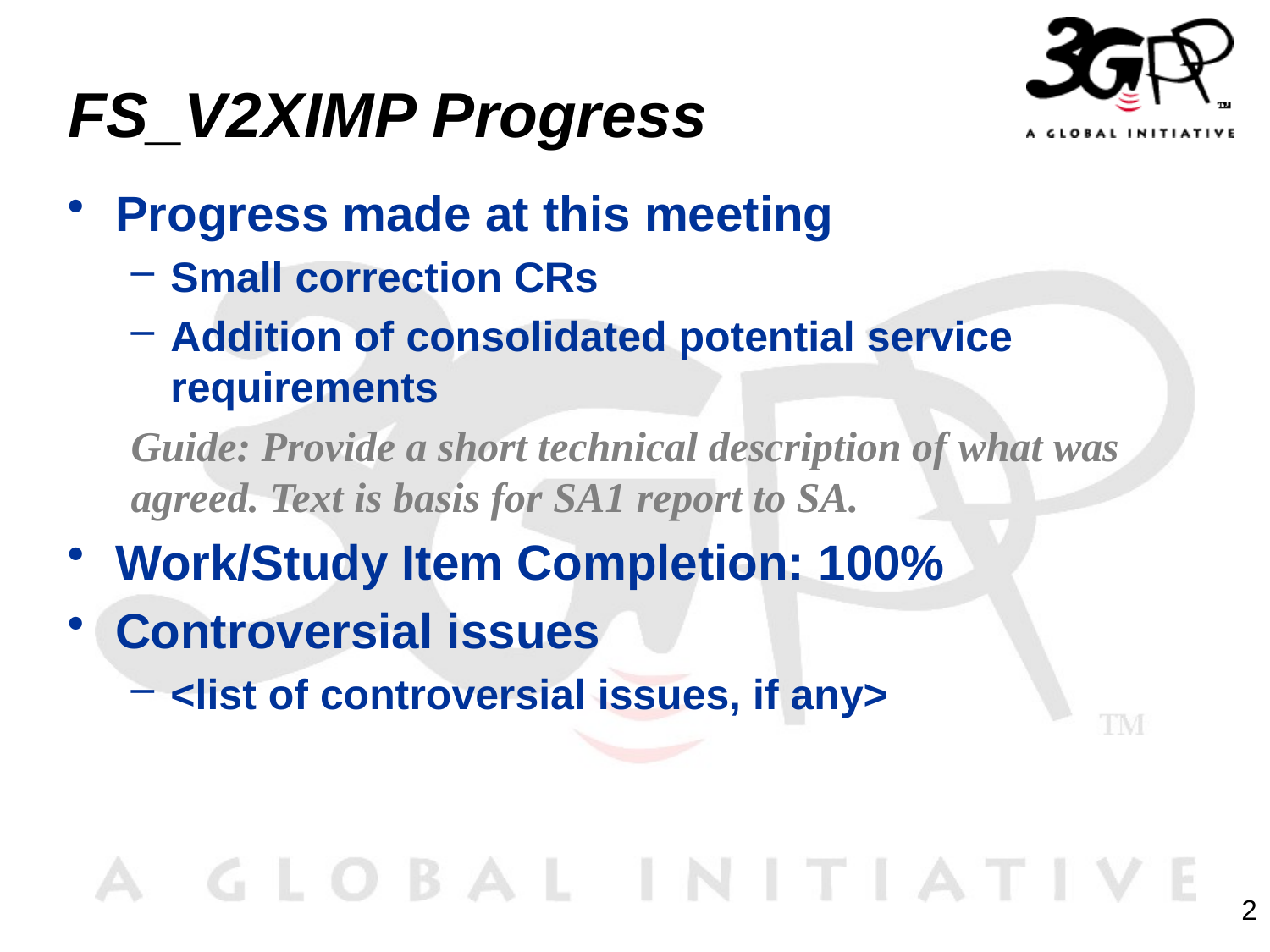

# FS_V2XIMP Progress
Progress made at this meeting
Small correction CRs
Addition of consolidated potential service requirements
Guide: Provide a short technical description of what was agreed. Text is basis for SA1 report to SA.
Work/Study Item Completion: 100%
Controversial issues
<list of controversial issues, if any>
2